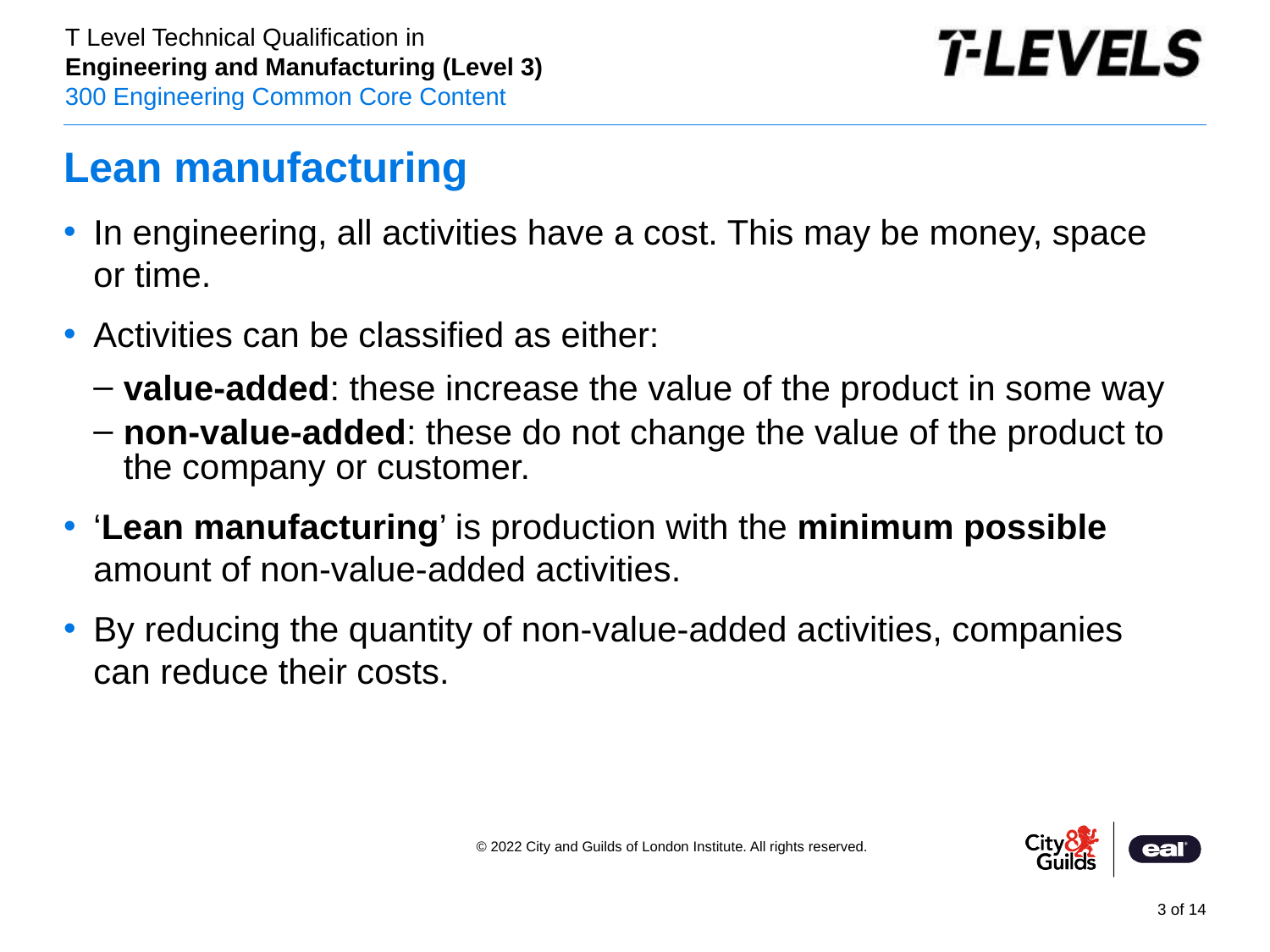

# Lean manufacturing
In engineering, all activities have a cost. This may be money, space or time.
Activities can be classified as either:
value-added: these increase the value of the product in some way
non-value-added: these do not change the value of the product to the company or customer.
‘Lean manufacturing’ is production with the minimum possible amount of non-value-added activities.
By reducing the quantity of non-value-added activities, companies can reduce their costs.